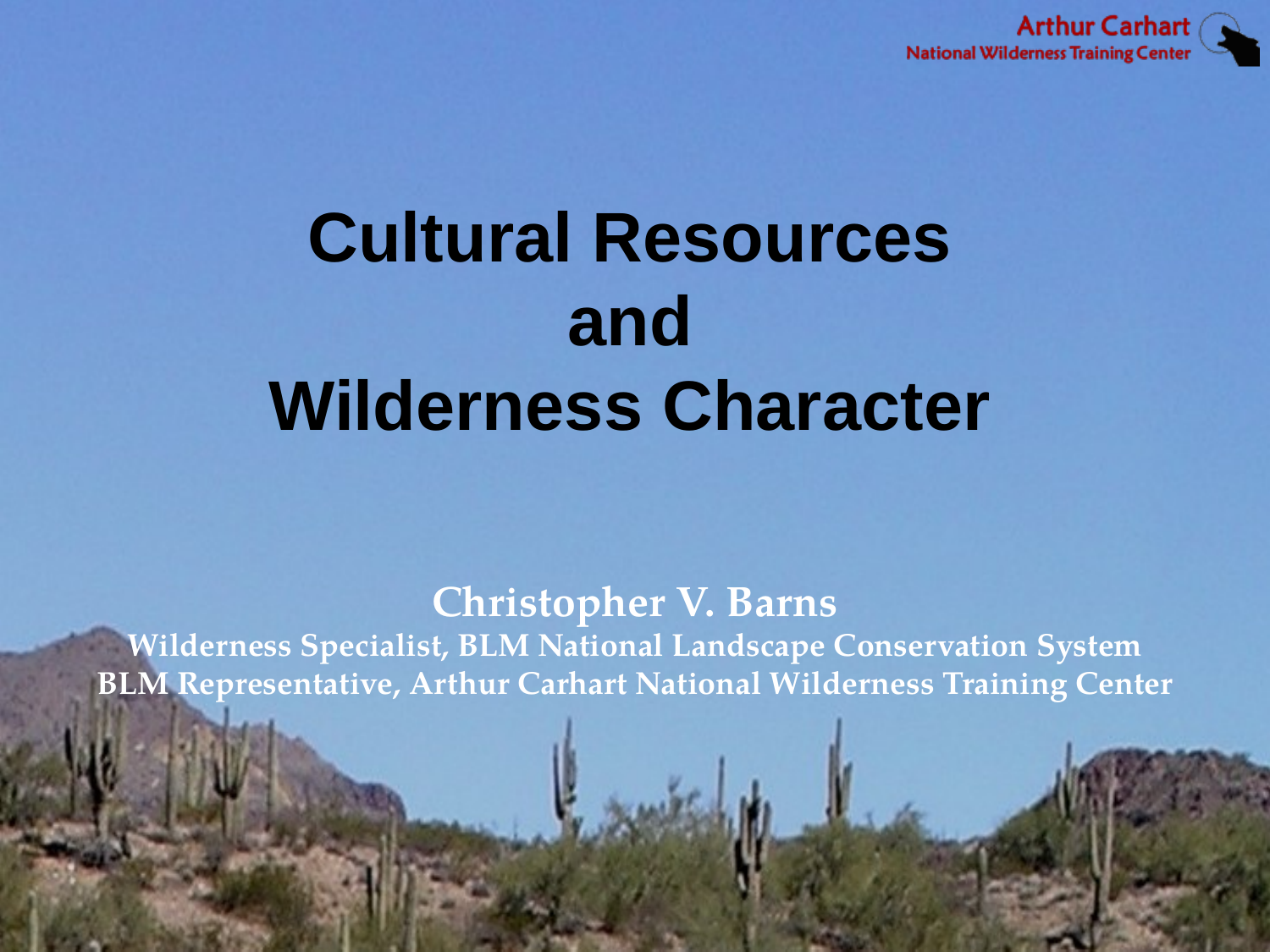

# Cultural Resources and Wilderness Character
Christopher V. Barns
Wilderness Specialist, BLM National Landscape Conservation System
BLM Representative, Arthur Carhart National Wilderness Training Center